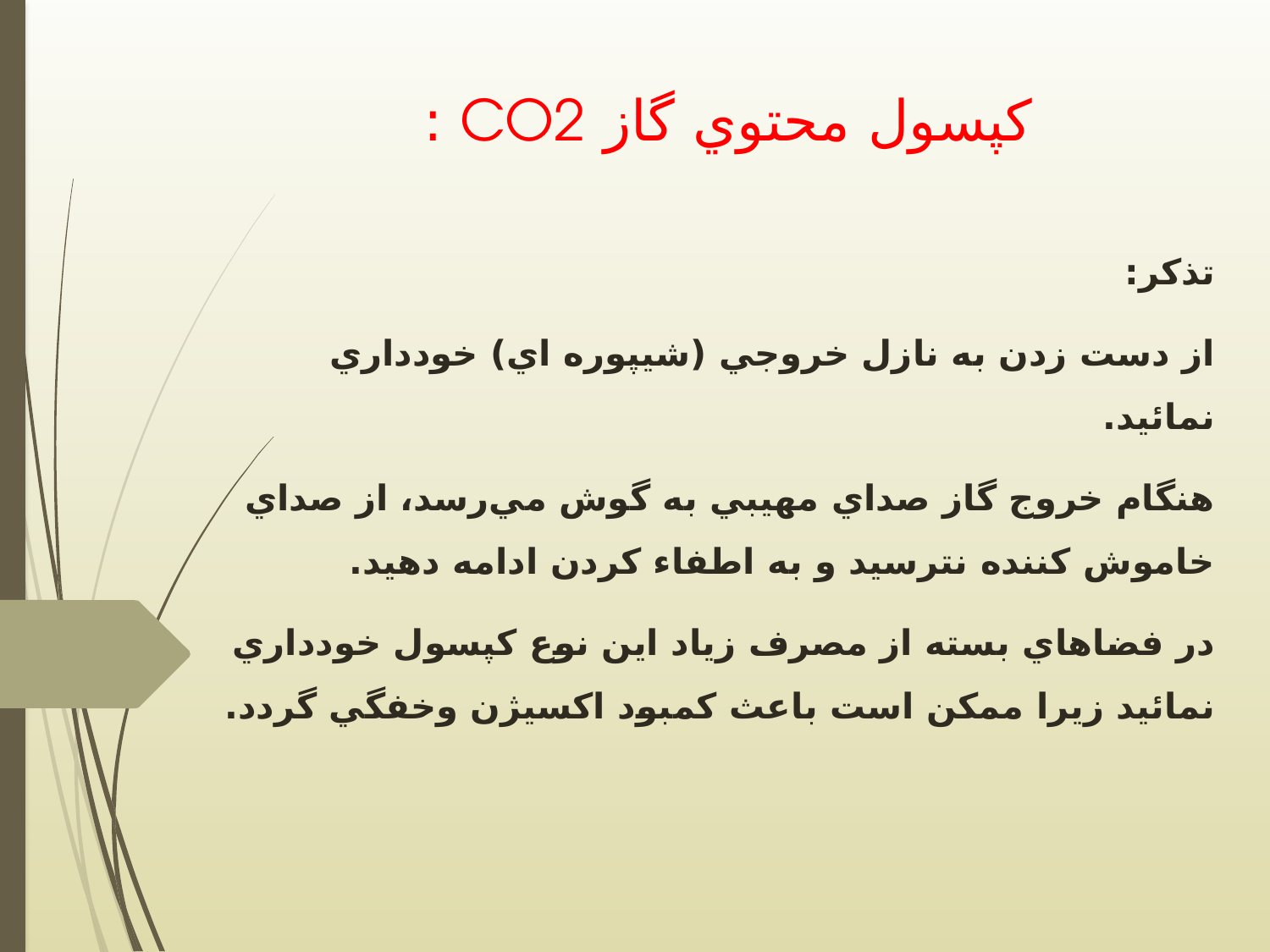

# كپسول محتوي گاز CO2 :
تذكر:
از دست زدن به نازل خروجي (شيپوره اي) خودداري نمائيد.
هنگام خروج گاز صداي مهيبي به گوش مي‌رسد، از صداي خاموش كننده نترسيد و به اطفاء كردن ادامه دهيد.
در فضاهاي بسته از مصرف زياد اين نوع كپسول خودداري نمائيد زيرا ممكن است باعث كمبود اكسيژن وخفگي گردد.